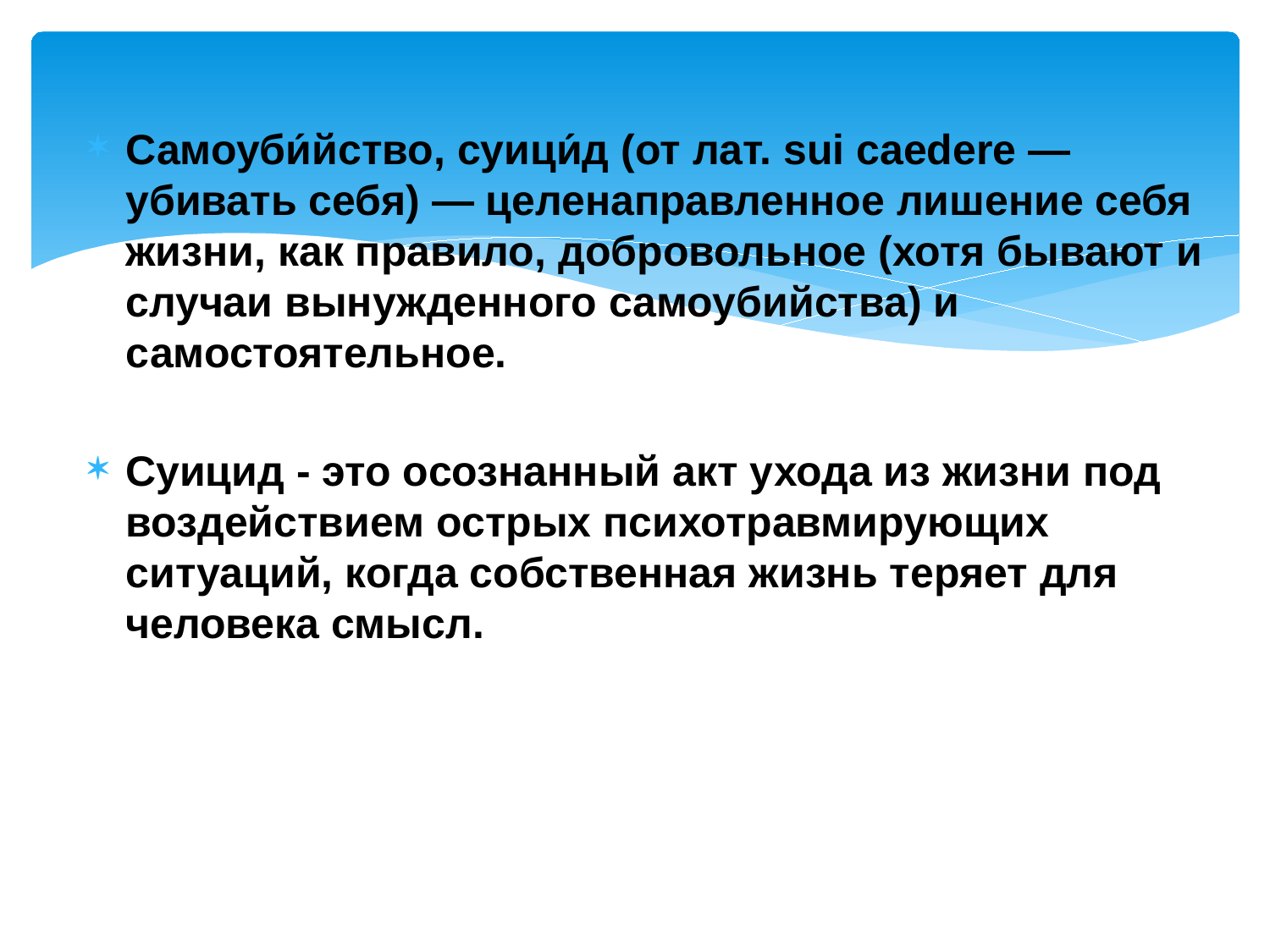

Самоуби́йство, суици́д (от лат. sui caedere — убивать себя) — целенаправленное лишение себя жизни, как правило, добровольное (хотя бывают и случаи вынужденного самоубийства) и самостоятельное.

Суицид - это осознанный акт ухода из жизни под воздействием острых психотравмирующих ситуаций, когда собственная жизнь теряет для человека смысл.